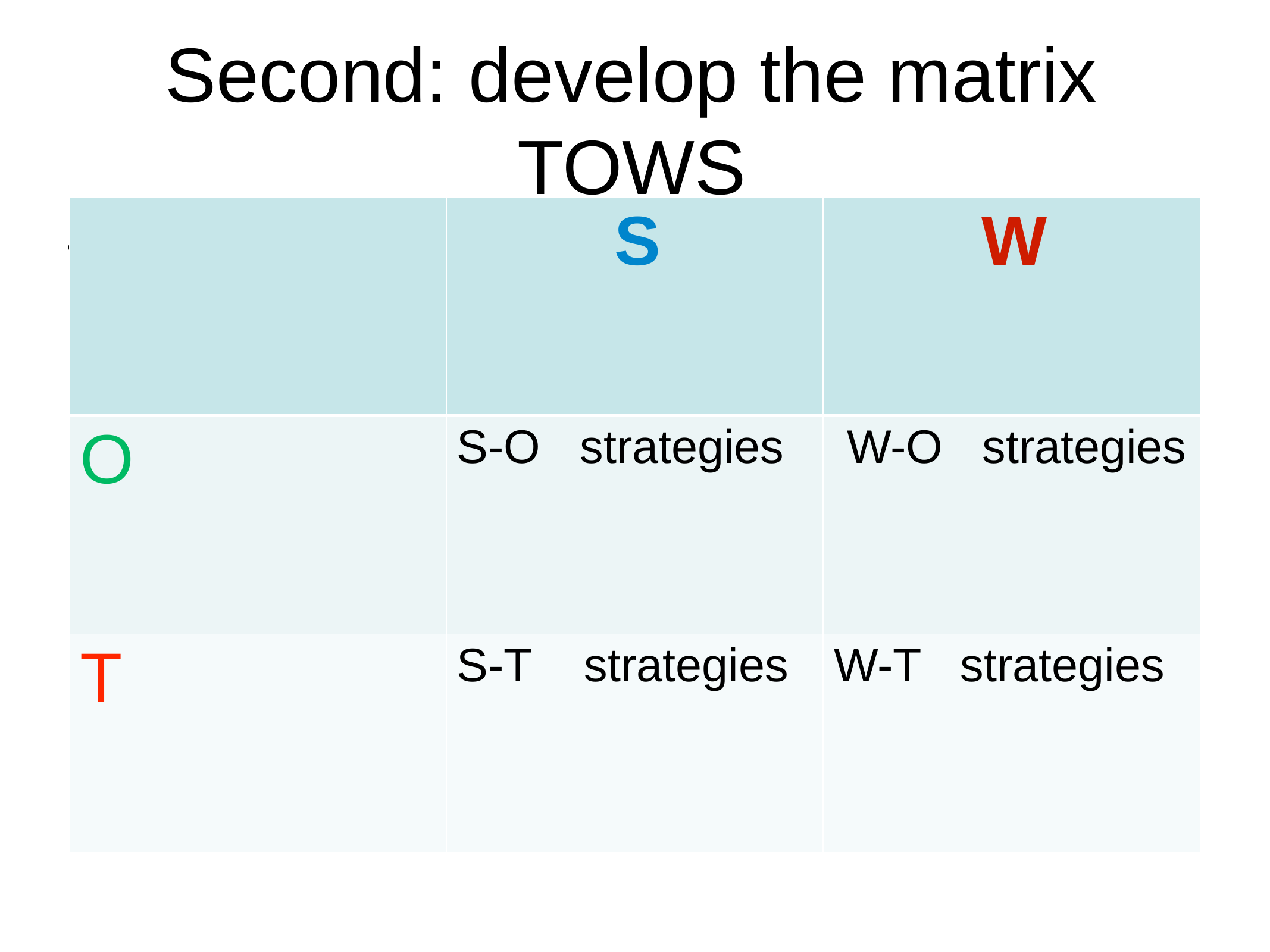

# Second: develop the matrix
TOWS
|  | S | W |
| --- | --- | --- |
| O | S-O strategies | W-O strategies |
| T | S-T strategies | W-T strategies |
AZ±±±±±±±±±±±±±±±±±±±±±±±±±